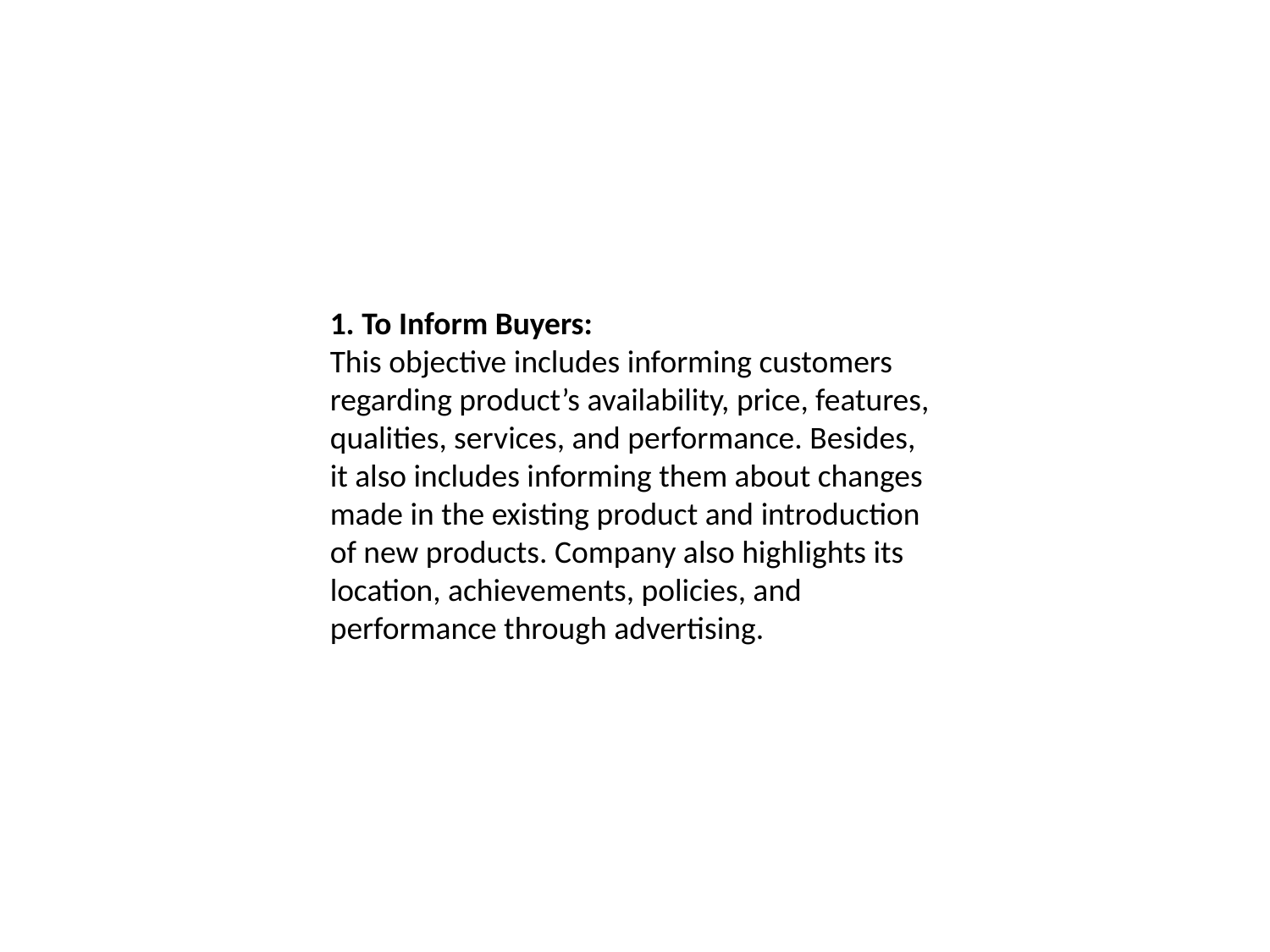

1. To Inform Buyers:
This objective includes informing customers regarding product’s availability, price, features, qualities, services, and performance. Besides, it also includes informing them about changes made in the existing product and introduction of new products. Company also highlights its location, achievements, policies, and performance through advertising.